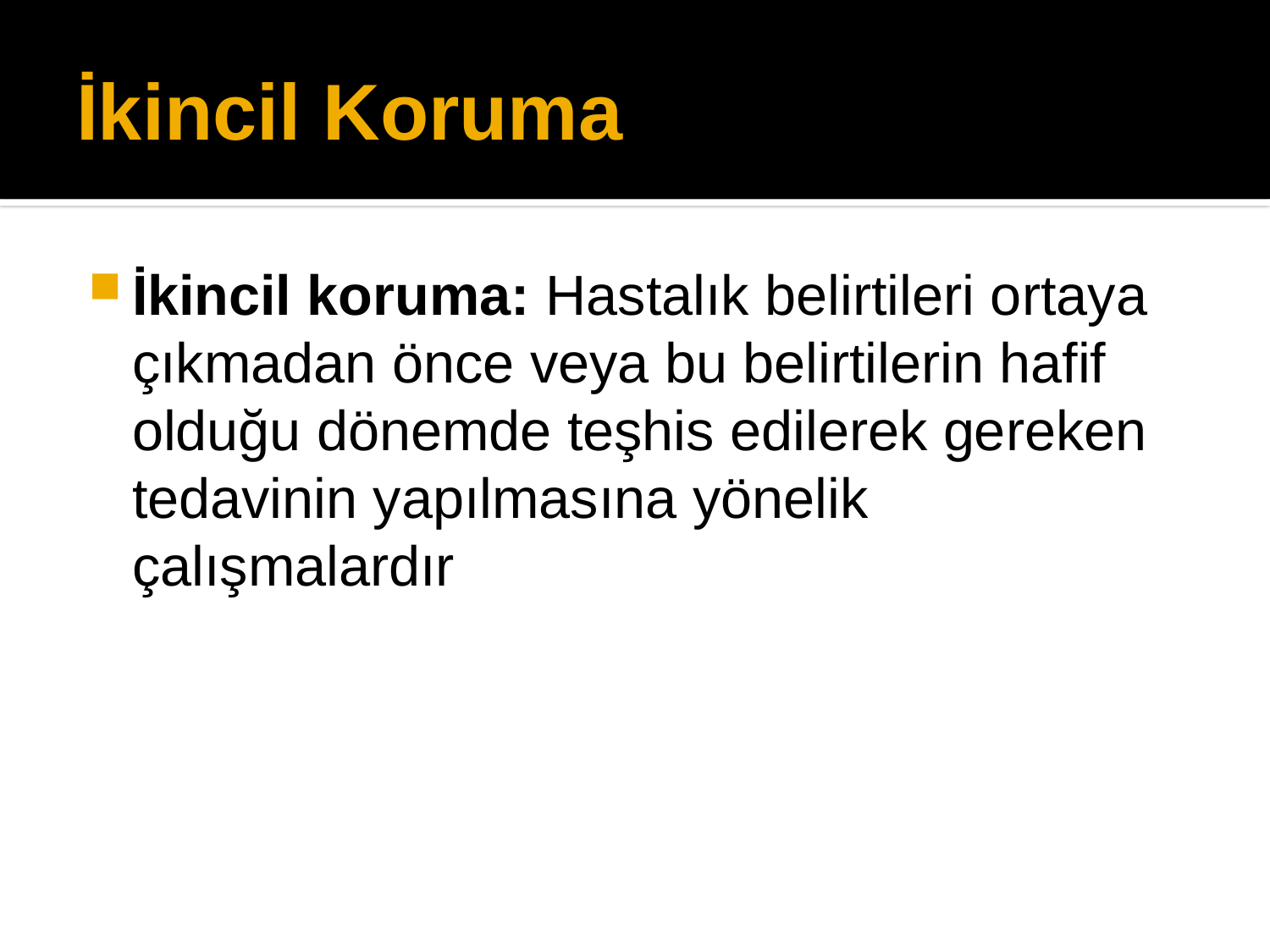

# İkincil Koruma
İkincil koruma: Hastalık belirtileri ortaya çıkmadan önce veya bu belirtilerin hafif olduğu dönemde teşhis edilerek gereken tedavinin yapılmasına yönelik çalışmalardır